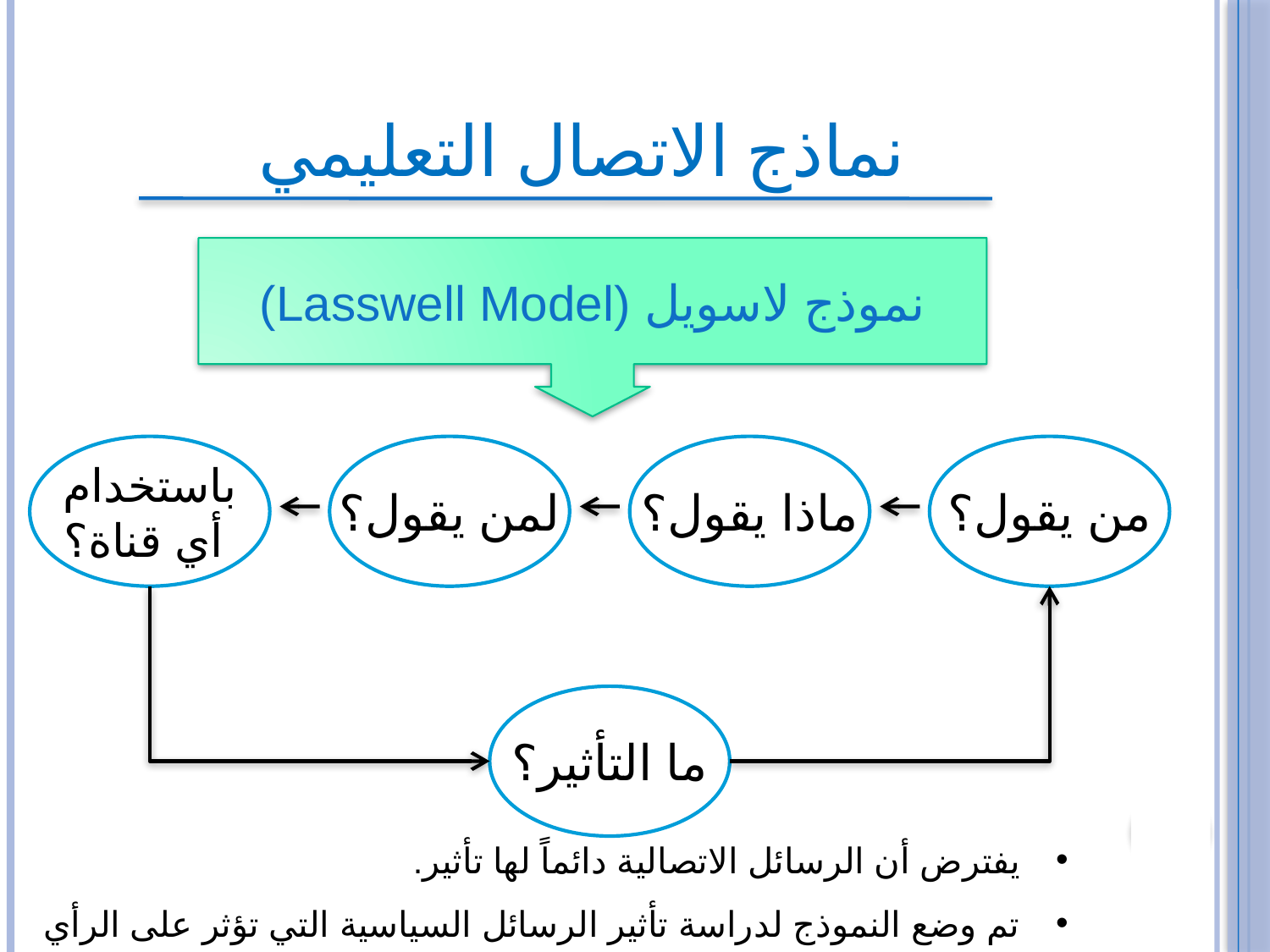

نماذج الاتصال التعليمي

نموذج لاسويل (Lasswell Model)
باستخدام
 أي قناة؟
لمن يقول؟
ماذا يقول؟
من يقول؟

ما التأثير؟

9
يفترض أن الرسائل الاتصالية دائماً لها تأثير.
تم وضع النموذج لدراسة تأثير الرسائل السياسية التي تؤثر على الرأي العام